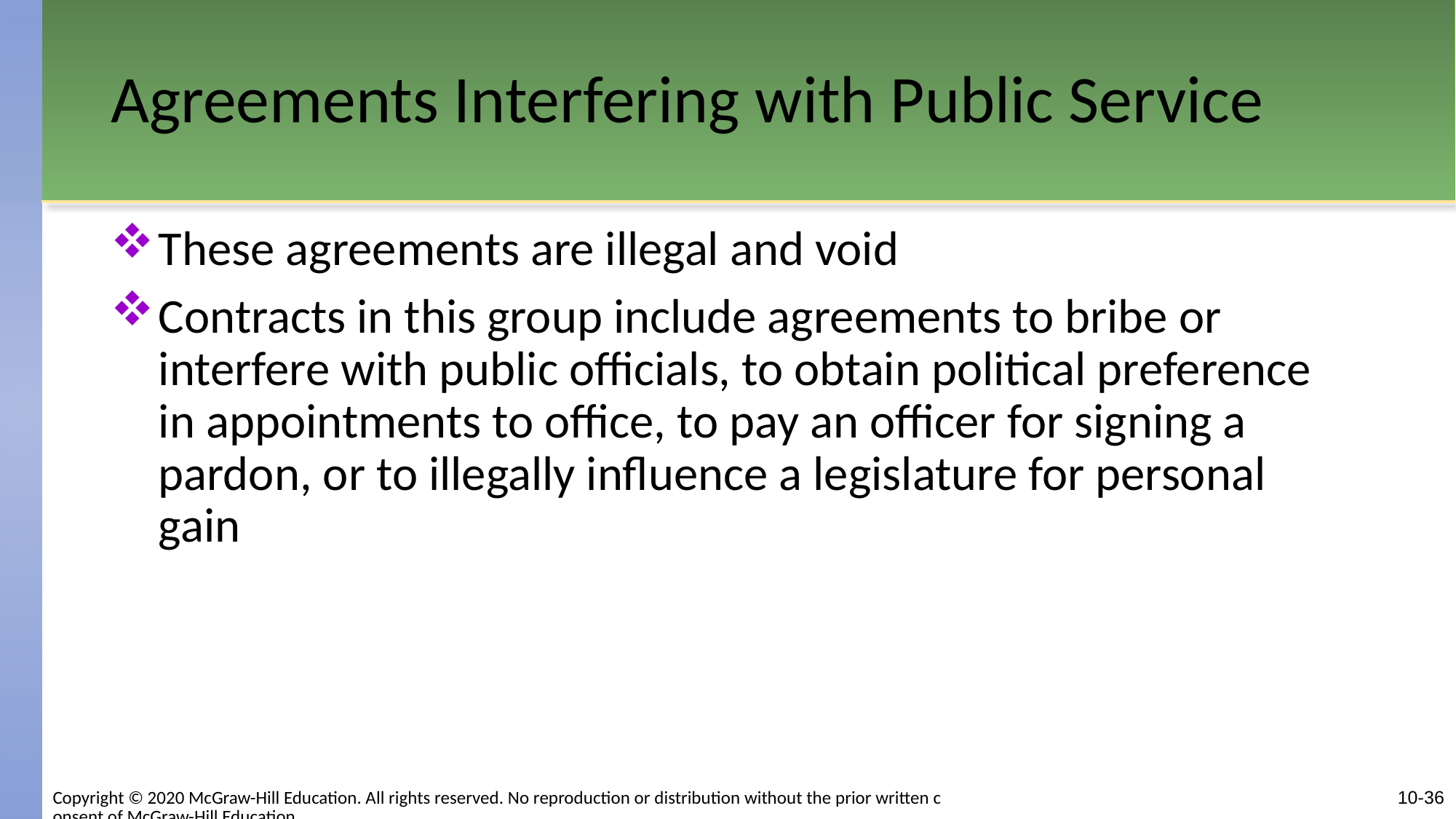

# Agreements Interfering with Public Service
These agreements are illegal and void
Contracts in this group include agreements to bribe or interfere with public officials, to obtain political preference in appointments to office, to pay an officer for signing a pardon, or to illegally influence a legislature for personal gain

Copyright © 2020 McGraw-Hill Education. All rights reserved. No reproduction or distribution without the prior written consent of McGraw-Hill Education.
10-36